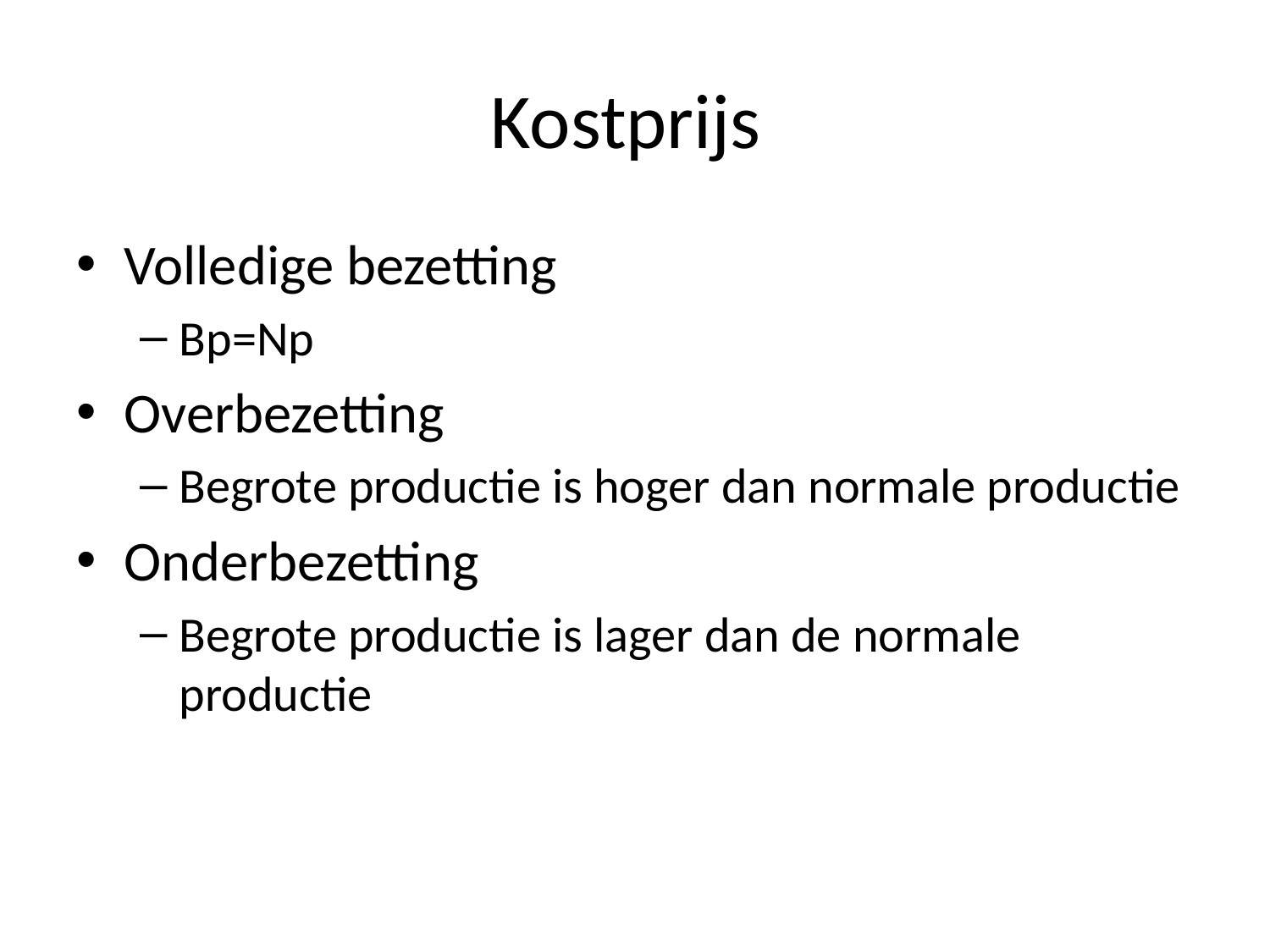

# Kostprijs
Volledige bezetting
Bp=Np
Overbezetting
Begrote productie is hoger dan normale productie
Onderbezetting
Begrote productie is lager dan de normale productie